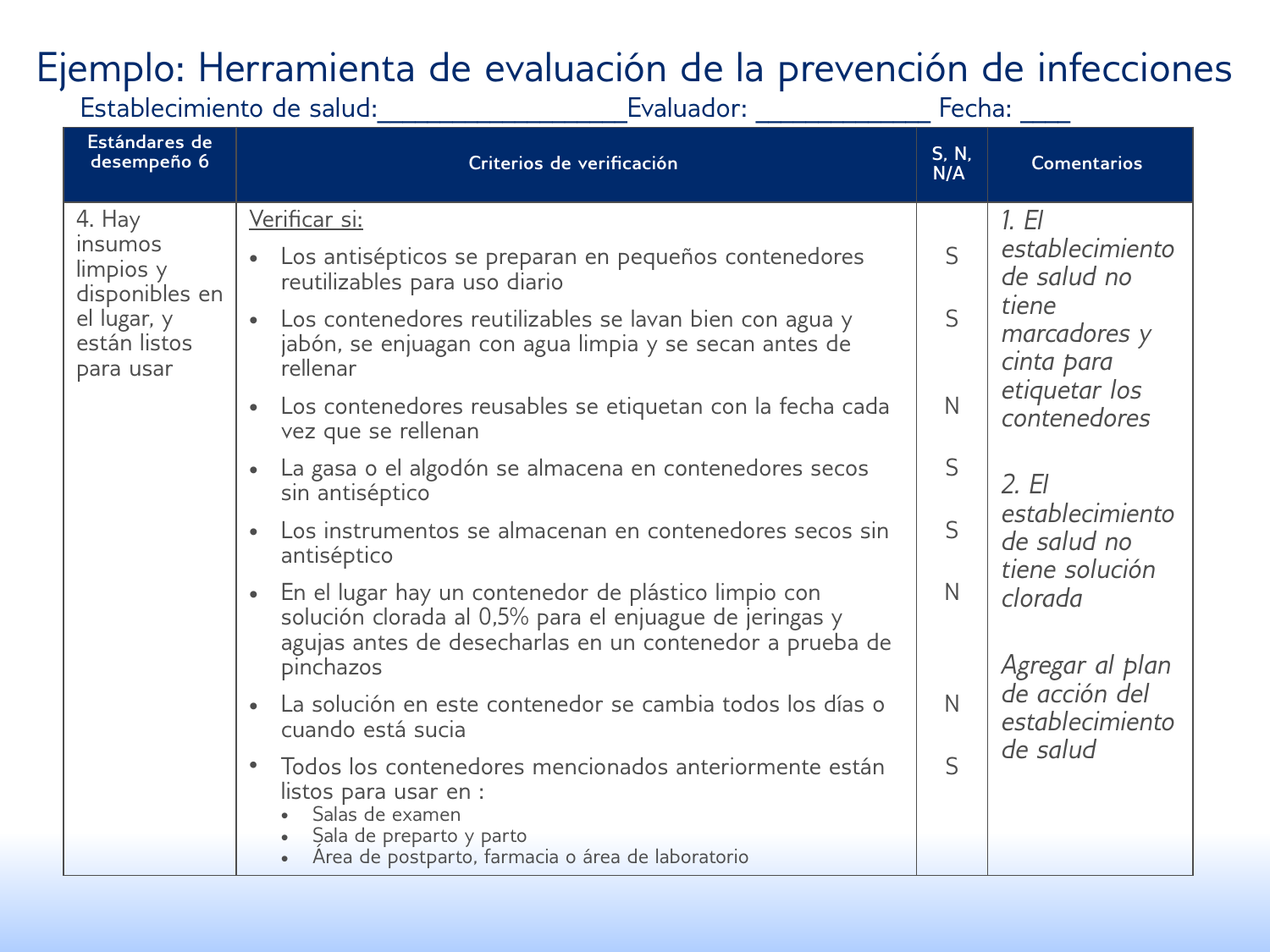

# Ejemplo: Herramienta de evaluación de la prevención de infecciones
Establecimiento de salud:____________________Evaluador: ______________ Fecha: ____
| Estándares de desempeño 6 | Criterios de verificación | S, N, N/A | Comentarios |
| --- | --- | --- | --- |
| 4. Hay insumos limpios y disponibles en el lugar, y están listos para usar | Verificar si: |  | 1. El establecimiento de salud no tiene marcadores y cinta para etiquetar los contenedores 2. El establecimiento de salud no tiene solución clorada Agregar al plan de acción del establecimiento de salud |
|  | Los antisépticos se preparan en pequeños contenedores reutilizables para uso diario | S |  |
|  | Los contenedores reutilizables se lavan bien con agua y jabón, se enjuagan con agua limpia y se secan antes de rellenar | S |  |
|  | Los contenedores reusables se etiquetan con la fecha cada vez que se rellenan | N |  |
|  | La gasa o el algodón se almacena en contenedores secos sin antiséptico | S |  |
|  | Los instrumentos se almacenan en contenedores secos sin antiséptico | S |  |
|  | En el lugar hay un contenedor de plástico limpio con solución clorada al 0,5% para el enjuague de jeringas y agujas antes de desecharlas en un contenedor a prueba de pinchazos | N |  |
|  | La solución en este contenedor se cambia todos los días o cuando está sucia | N |  |
|  | Todos los contenedores mencionados anteriormente están listos para usar en : Salas de examen Sala de preparto y parto Área de postparto, farmacia o área de laboratorio | S |  |